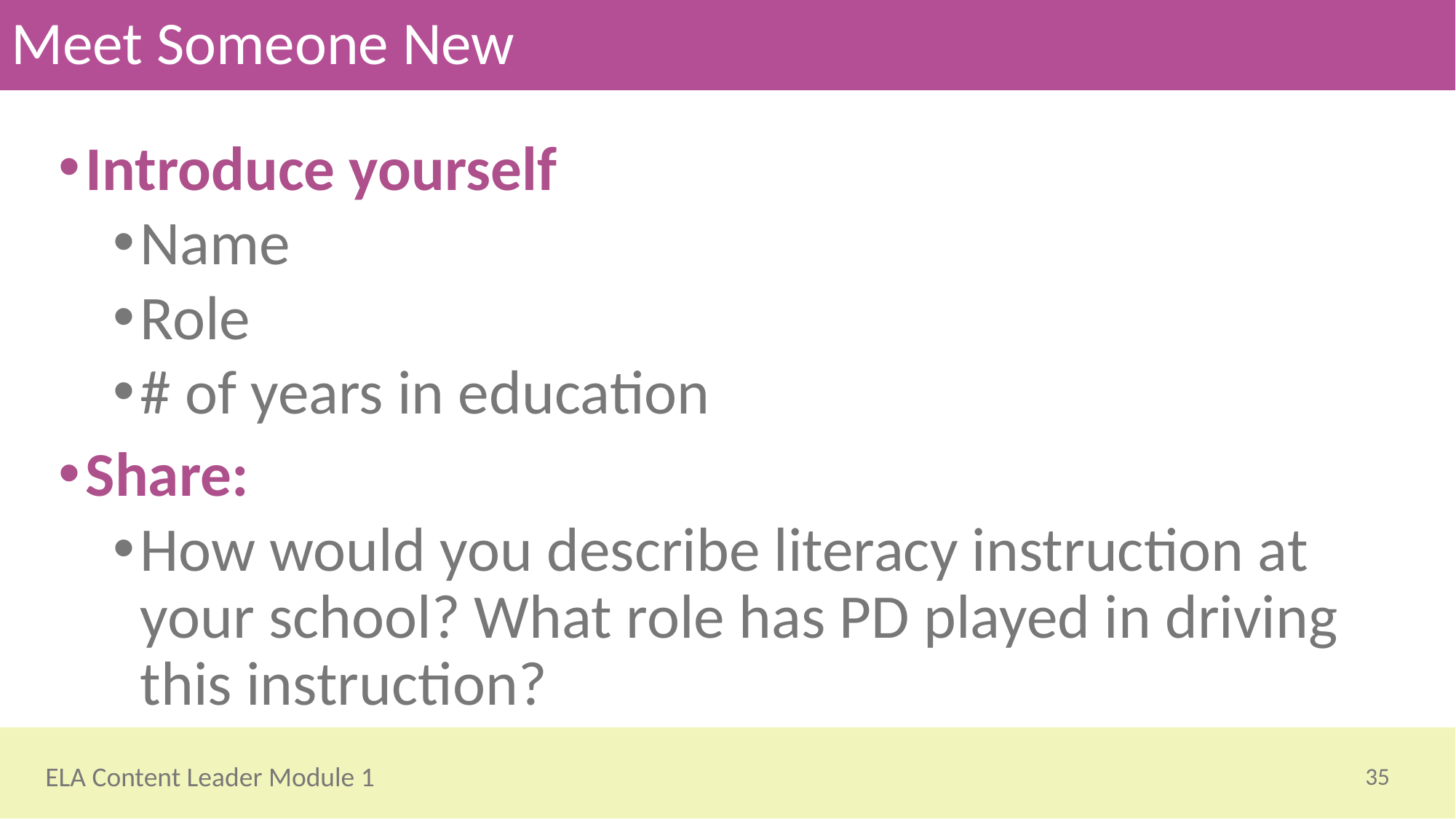

# Meet Someone New
Introduce yourself
Name
Role
# of years in education
Share:
How would you describe literacy instruction at your school? What role has PD played in driving this instruction?
35